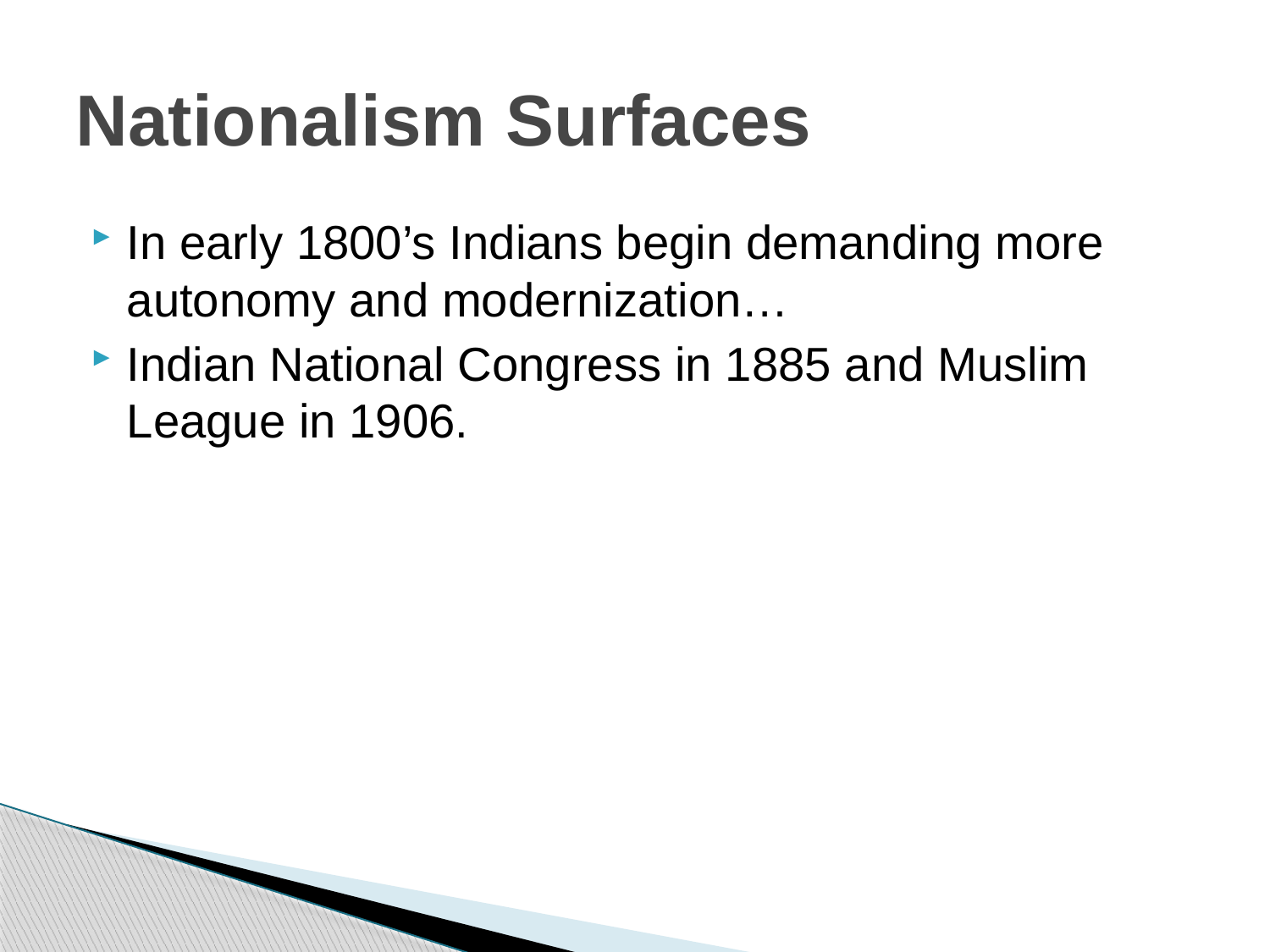

# Nationalism Surfaces
In early 1800’s Indians begin demanding more autonomy and modernization…
Indian National Congress in 1885 and Muslim League in 1906.